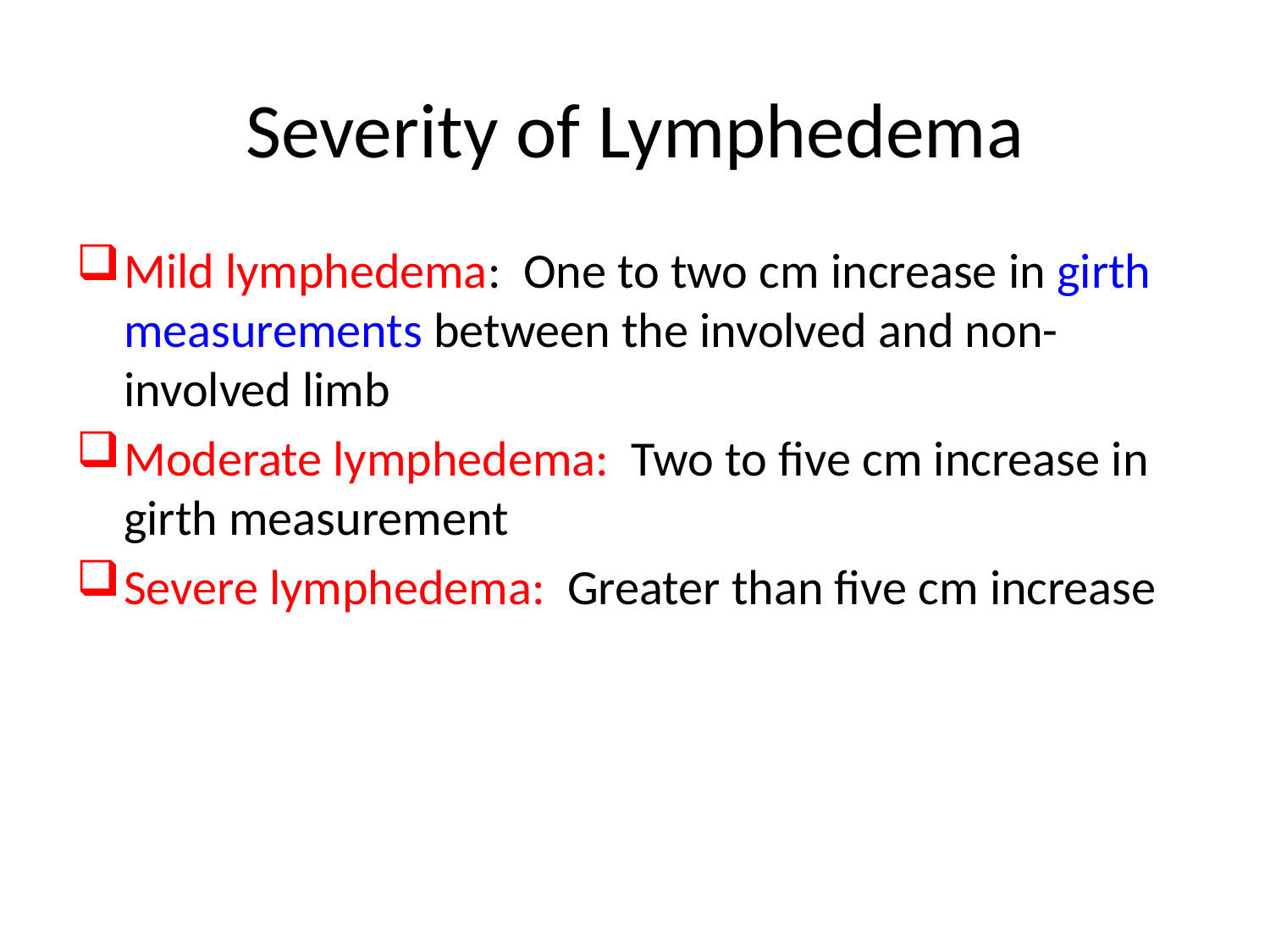

# Severity of Lymphedema
Mild lymphedema:  One to two cm increase in girth measurements between the involved and non-involved limb
Moderate lymphedema:  Two to five cm increase in girth measurement
Severe lymphedema:  Greater than five cm increase